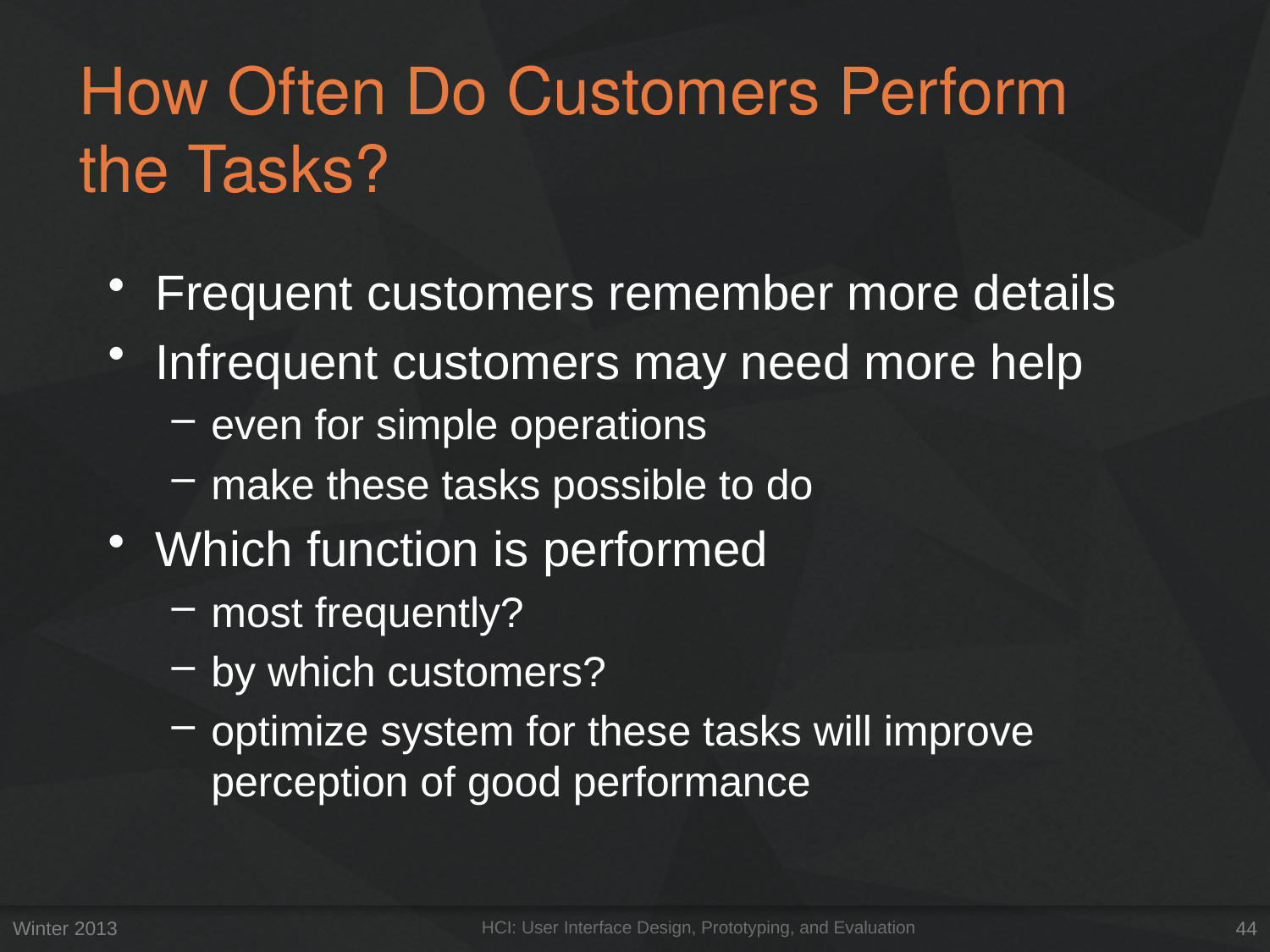

# How Often Do Customers Perform the Tasks?
Frequent customers remember more details
Infrequent customers may need more help
even for simple operations
make these tasks possible to do
Which function is performed
most frequently?
by which customers?
optimize system for these tasks will improve perception of good performance

Winter 2013
HCI: User Interface Design, Prototyping, and Evaluation
44